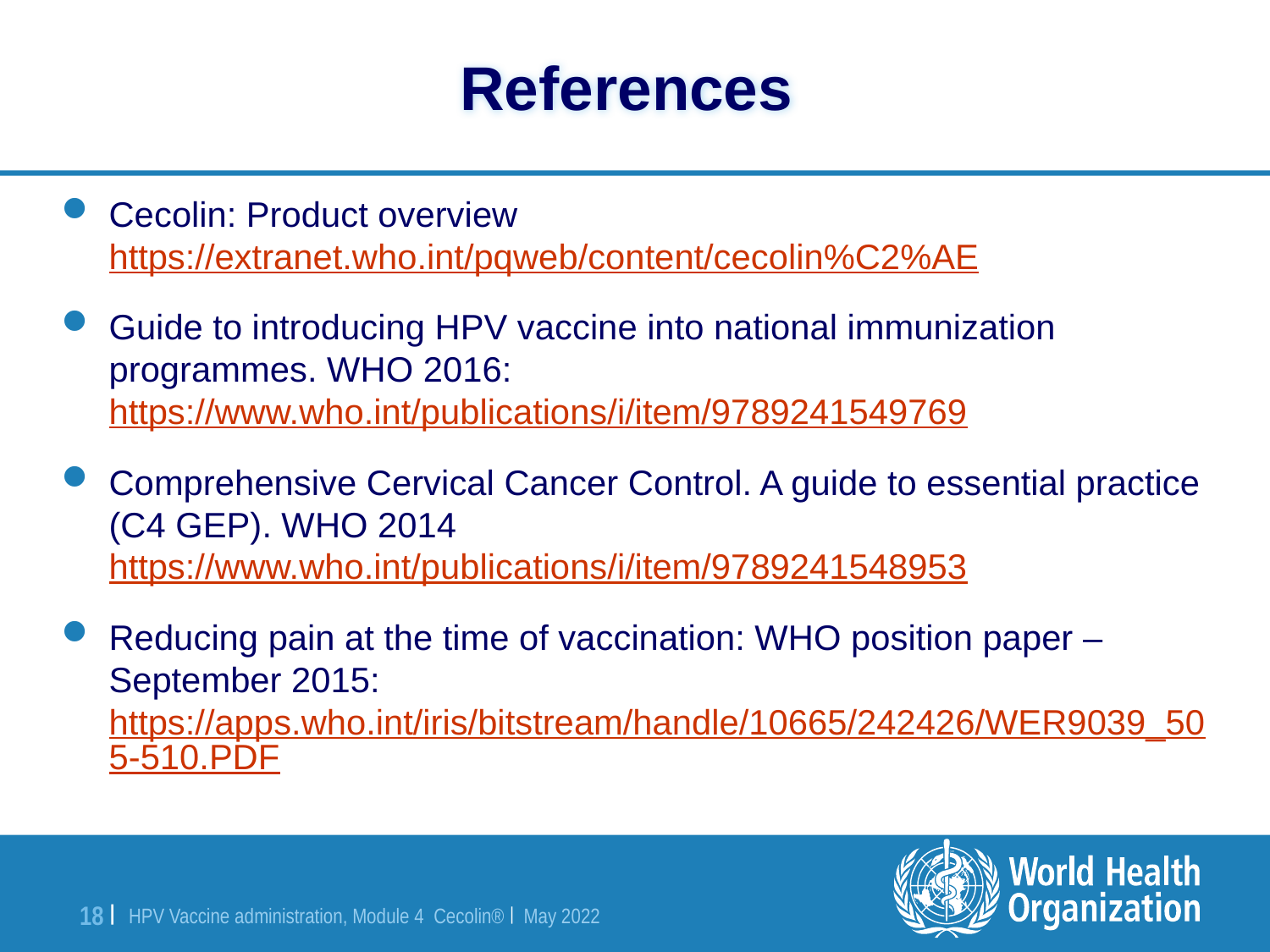

# References
Cecolin: Product overview https://extranet.who.int/pqweb/content/cecolin%C2%AE
Guide to introducing HPV vaccine into national immunization programmes. WHO 2016: https://www.who.int/publications/i/item/9789241549769
Comprehensive Cervical Cancer Control. A guide to essential practice (C4 GEP). WHO 2014 https://www.who.int/publications/i/item/9789241548953
Reducing pain at the time of vaccination: WHO position paper – September 2015: https://apps.who.int/iris/bitstream/handle/10665/242426/WER9039_505-510.PDF